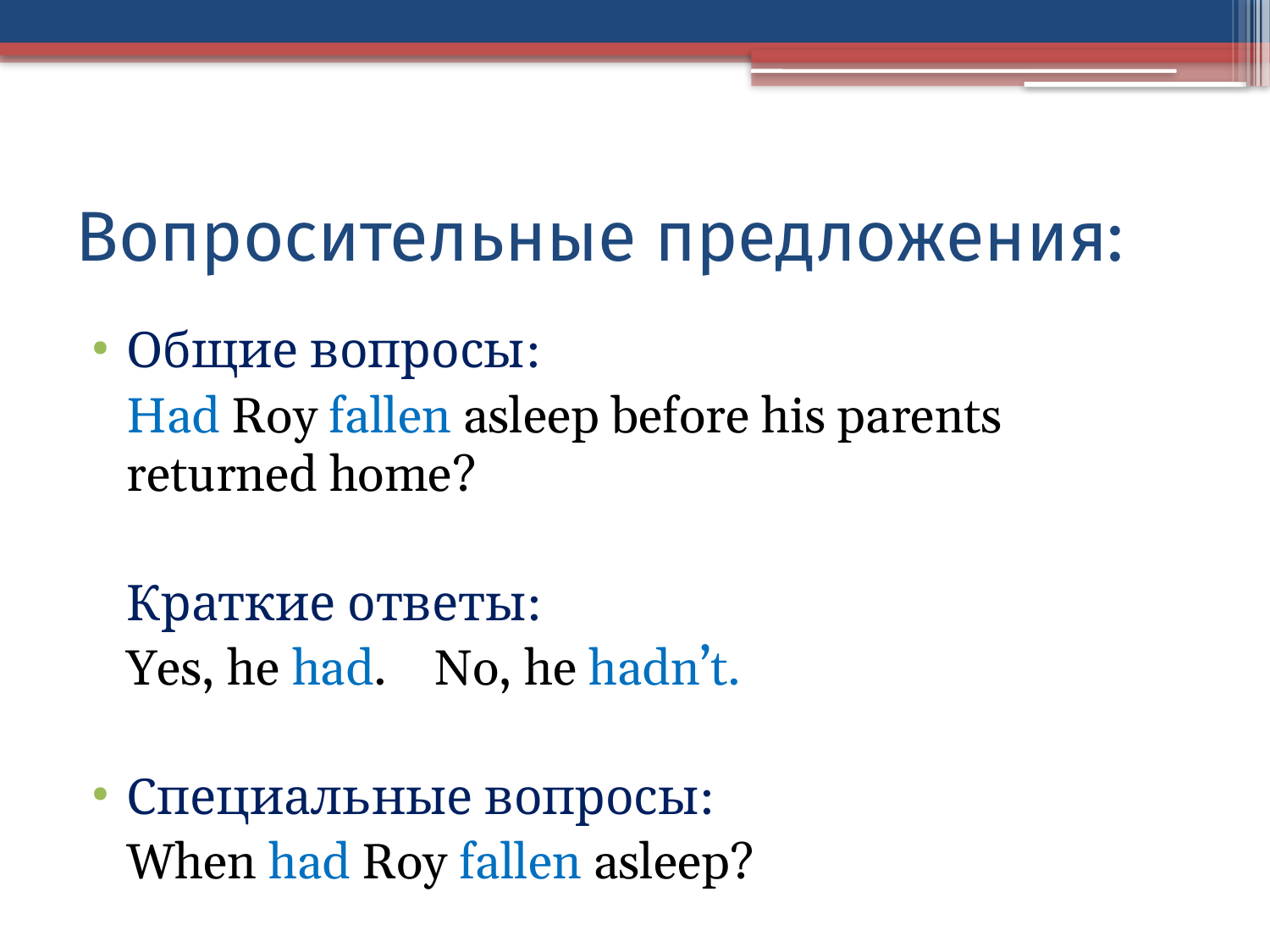

# Вопросительные предложения:
Общие вопросы:
   Had Roy fallen asleep before his parents returned home?

   Краткие ответы:
   Yes, he had.    No, he hadn’t.

Специальные вопросы:
   When had Roy fallen asleep?